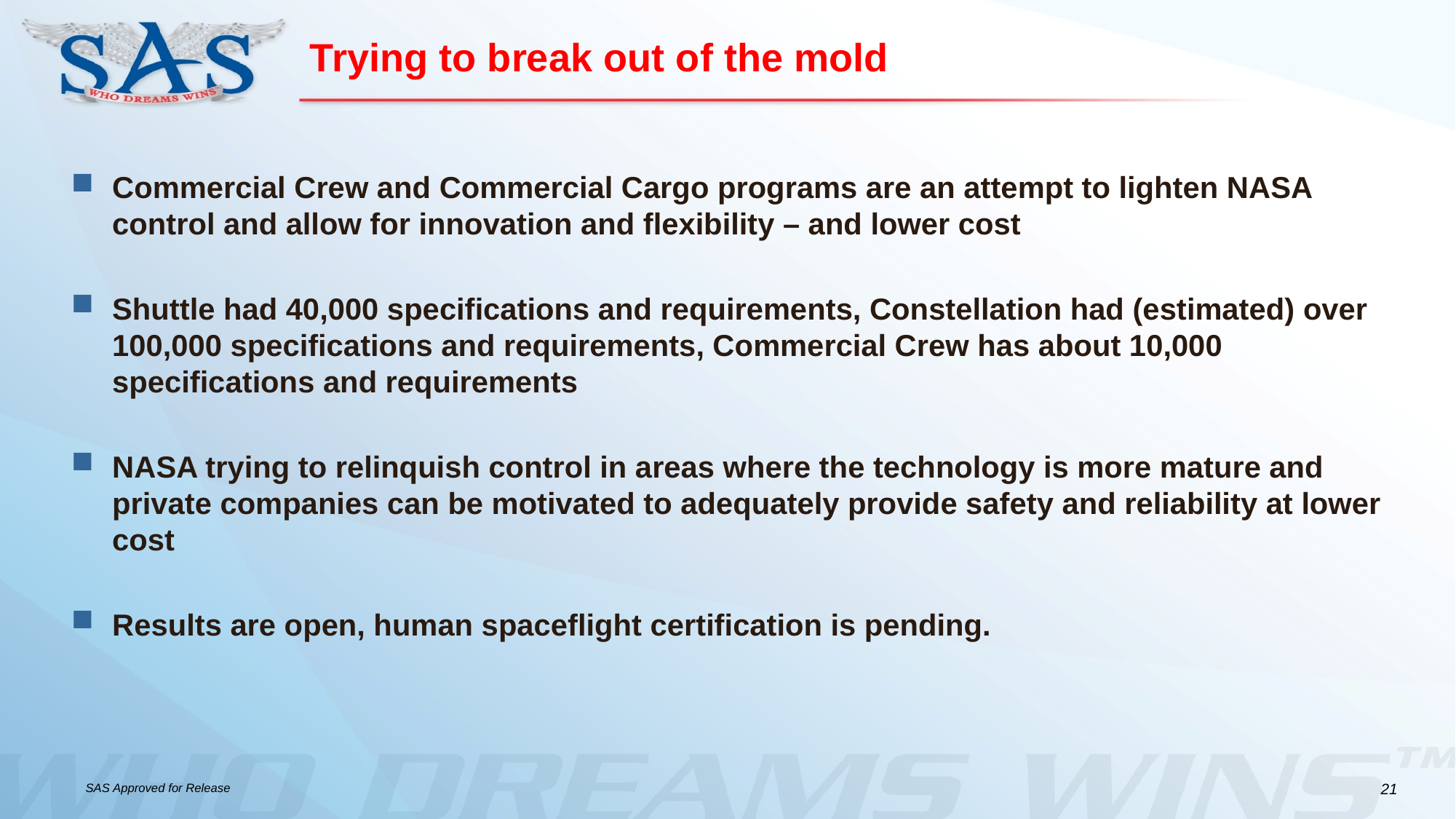

# Trying to break out of the mold
Commercial Crew and Commercial Cargo programs are an attempt to lighten NASA control and allow for innovation and flexibility – and lower cost

Shuttle had 40,000 specifications and requirements, Constellation had (estimated) over 100,000 specifications and requirements, Commercial Crew has about 10,000 specifications and requirements

NASA trying to relinquish control in areas where the technology is more mature and private companies can be motivated to adequately provide safety and reliability at lower cost

Results are open, human spaceflight certification is pending.
21